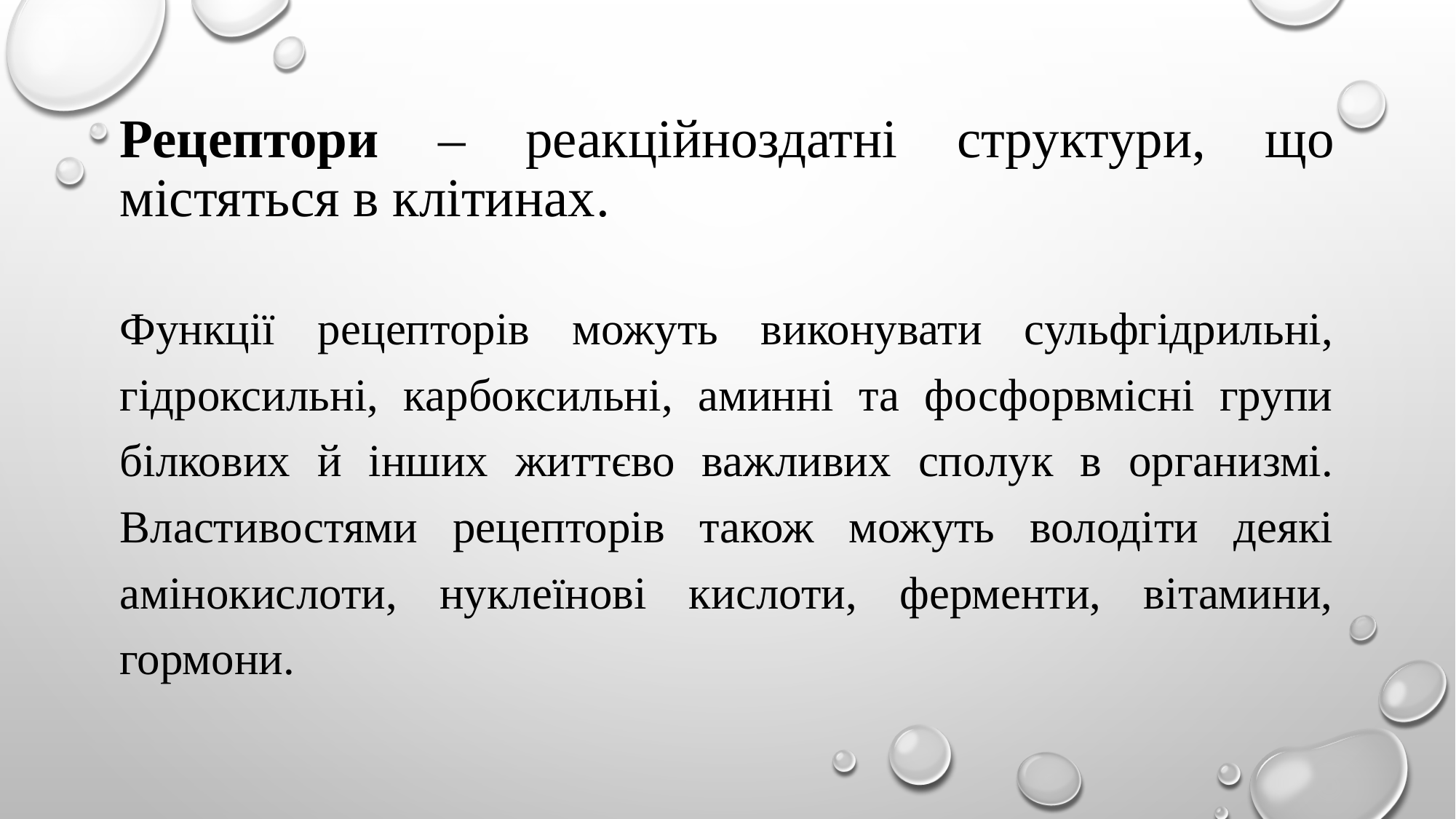

# Рецептори – реакційноздатні структури, що містяться в клітинах.
Функції рецепторів можуть виконувати сульфгідрильні, гідроксильні, карбоксильні, аминні та фосфорвмісні групи білкових й інших життєво важливих сполук в организмі. Властивостями рецепторів також можуть володіти деякі амінокислоти, нуклеїнові кислоти, ферменти, вітамини, гормони.